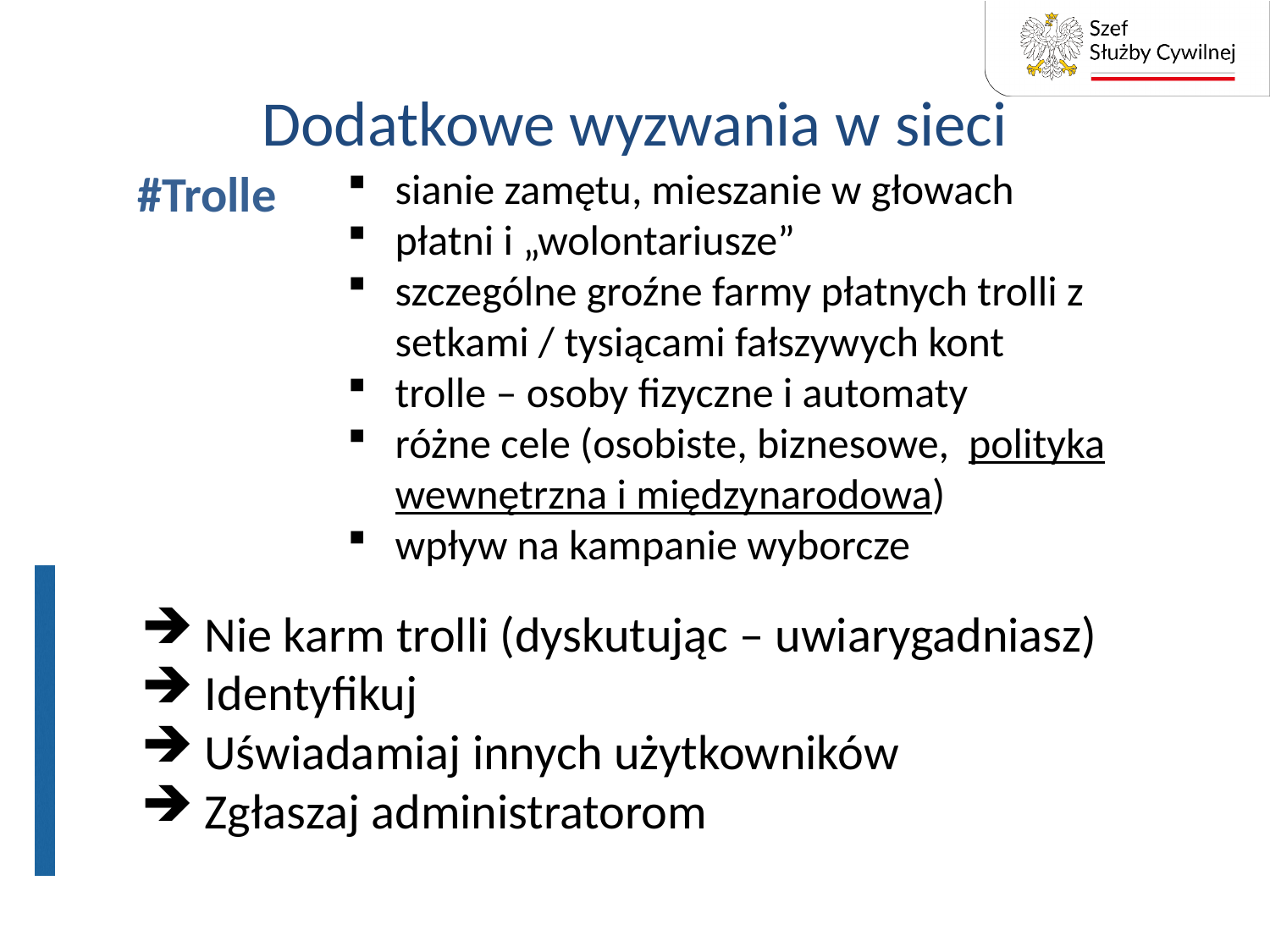

# Dodatkowe wyzwania w sieci
sianie zamętu, mieszanie w głowach
płatni i „wolontariusze”
szczególne groźne farmy płatnych trolli z setkami / tysiącami fałszywych kont
trolle – osoby fizyczne i automaty
różne cele (osobiste, biznesowe,  polityka wewnętrzna i międzynarodowa)
wpływ na kampanie wyborcze
#Trolle
Nie karm trolli (dyskutując – uwiarygadniasz)
Identyfikuj
Uświadamiaj innych użytkowników
Zgłaszaj administratorom